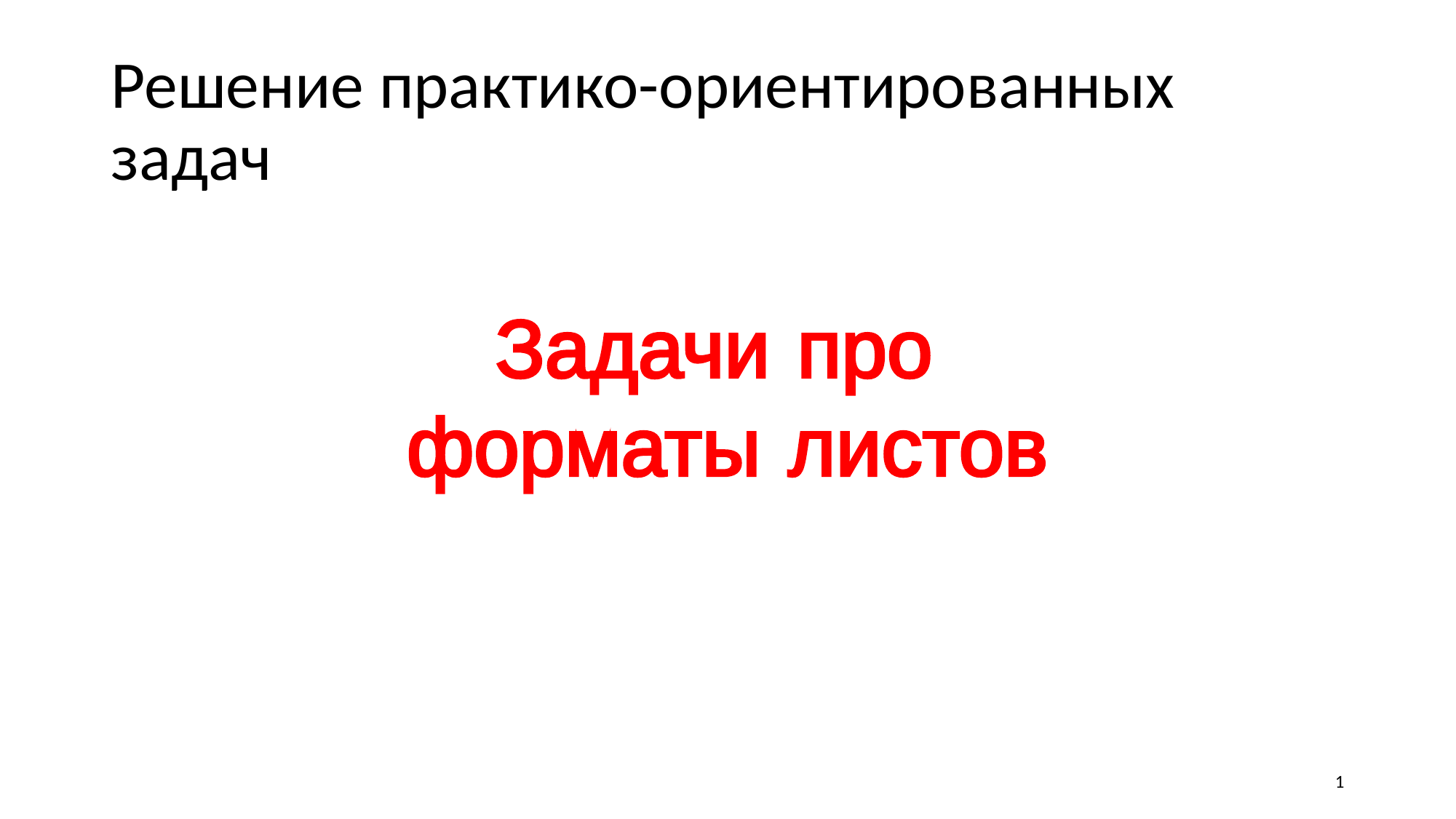

# Решение практико-ориентированных задач

Задачи про
форматы листов
1